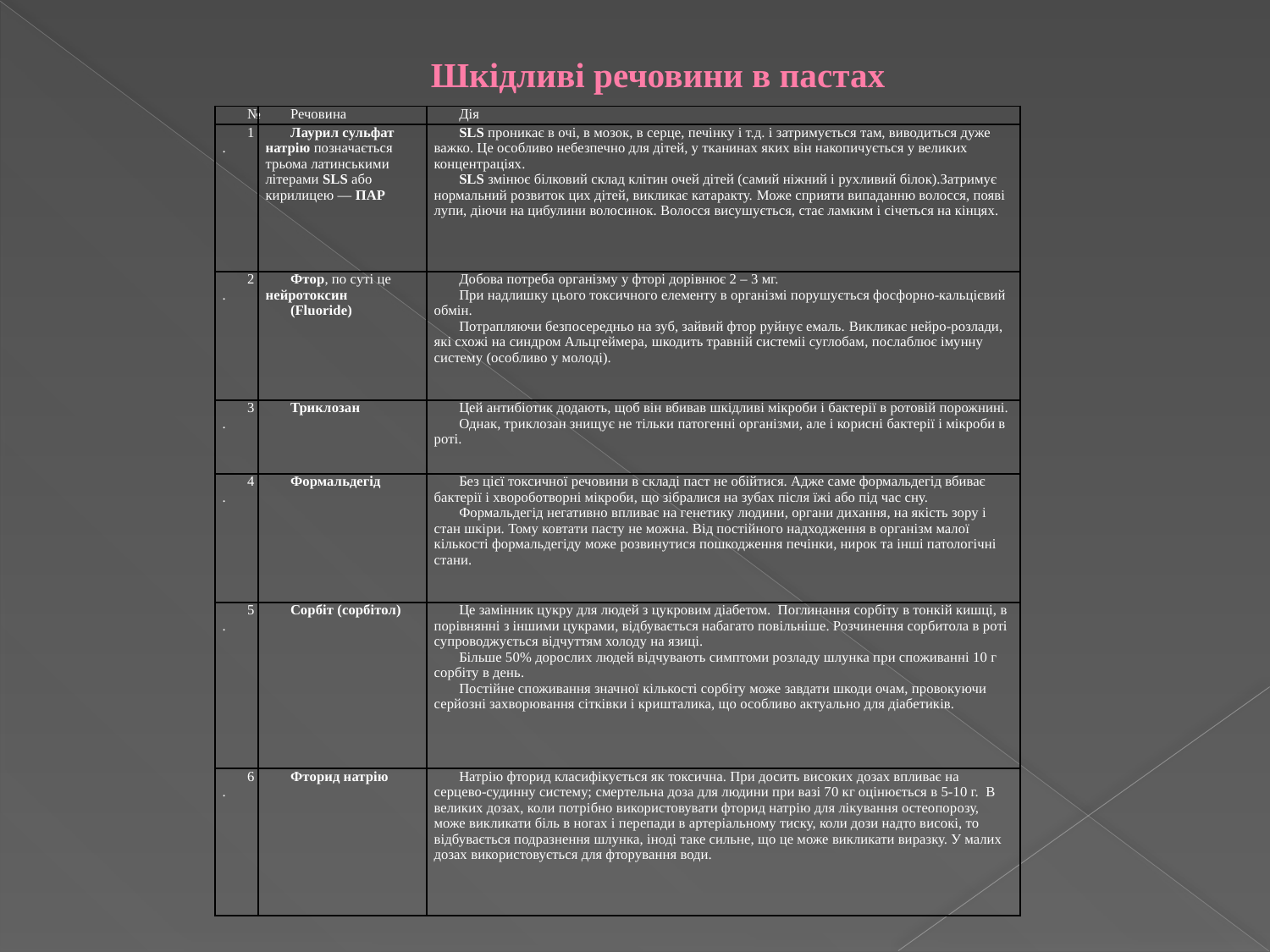

# Шкідливі речовини в пастах
| № | Речовина | Дія |
| --- | --- | --- |
| 1. | Лаурил сульфат натрію позначається трьома латинськими літерами SLS або кирилицею — ПАР | SLS проникає в очі, в мозок, в серце, печінку і т.д. і затримується там, виводиться дуже важко. Це особливо небезпечно для дітей, у тканинах яких він накопичується у великих концентраціях. SLS змінює білковий склад клітин очей дітей (самий ніжний і рухливий білок).Затримує нормальний розвиток цих дітей, викликає катаракту. Може сприяти випаданню волосся, появі лупи, діючи на цибулини волосинок. Волосся висушується, стає ламким і січеться на кінцях. |
| 2. | Фтор, по суті це нейротоксин (Fluoride) | Добова потреба організму у фторі дорівнює 2 – 3 мг. При надлишку цього токсичного елементу в організмі порушується фосфорно-кальцієвий обмін. Потрапляючи безпосередньо на зуб, зайвий фтор руйнує емаль. Викликає нейро-розлади, які схожі на синдром Альцгеймера, шкодить травній системіі суглобам, послаблює імунну систему (особливо у молоді). |
| 3. | Триклозан | Цей антибіотик додають, щоб він вбивав шкідливі мікроби і бактерії в ротовій порожнині. Однак, триклозан знищує не тільки патогенні організми, але і корисні бактерії і мікроби в роті. |
| 4. | Формальдегід | Без цієї токсичної речовини в складі паст не обійтися. Адже саме формальдегід вбиває бактерії і хвороботворні мікроби, що зібралися на зубах після їжі або під час сну. Формальдегід негативно впливає на генетику людини, органи дихання, на якість зору і стан шкіри. Тому ковтати пасту не можна. Від постійного надходження в організм малої кількості формальдегіду може розвинутися пошкодження печінки, нирок та інші патологічні стани. |
| 5. | Сорбіт (сорбітол) | Це замінник цукру для людей з цукровим діабетом. Поглинання сорбіту в тонкій кишці, в порівнянні з іншими цукрами, відбувається набагато повільніше. Розчинення сорбитола в роті супроводжується відчуттям холоду на язиці. Більше 50% дорослих людей відчувають симптоми розладу шлунка при споживанні 10 г сорбіту в день. Постійне споживання значної кількості сорбіту може завдати шкоди очам, провокуючи серйозні захворювання сітківки і кришталика, що особливо актуально для діабетиків. |
| 6. | Фторид натрію | Натрію фторид класифікується як токсична. При досить високих дозах впливає на серцево-судинну систему; смертельна доза для людини при вазі 70 кг оцінюється в 5-10 г. В великих дозах, коли потрібно використовувати фторид натрію для лікування остеопорозу, може викликати біль в ногах і перепади в артеріальному тиску, коли дози надто високі, то відбувається подразнення шлунка, іноді таке сильне, що це може викликати виразку. У малих дозах використовується для фторування води. |